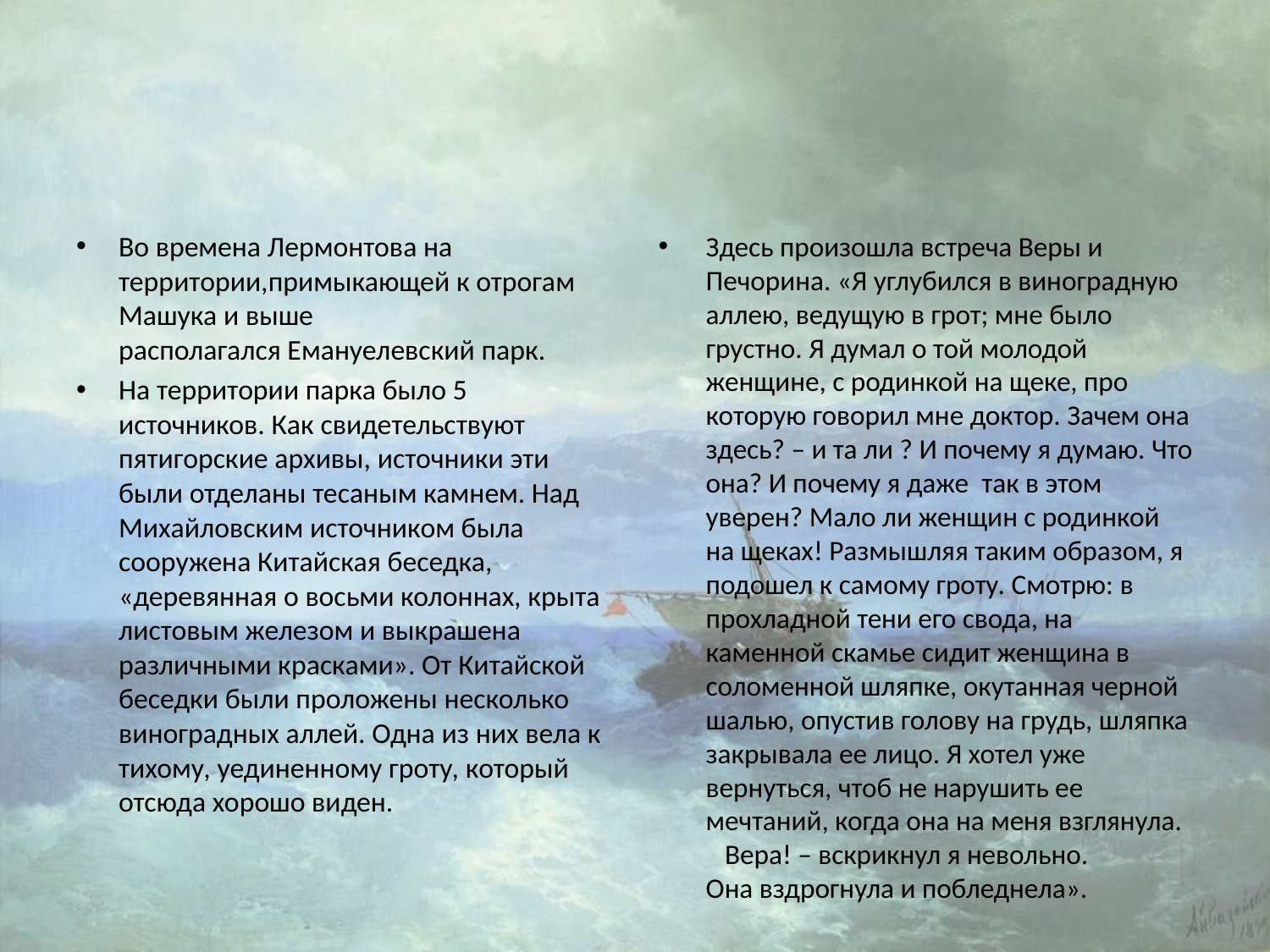

#
Во времена Лермонтова на территории,примыкающей к отрогам Машука и выше
располагался Емануелевский парк.
На территории парка было 5 источников. Как свидетельствуют пятигорские архивы, источники эти были отделаны тесаным камнем. Над Михайловским источником была сооружена Китайская беседка, «деревянная о восьми колоннах, крыта листовым железом и выкрашена различными красками». От Китайской беседки были проложены несколько виноградных аллей. Одна из них вела к тихому, уединенному гроту, который отсюда хорошо виден.
Здесь произошла встреча Веры и Печорина. «Я углубился в виноградную аллею, ведущую в грот; мне было грустно. Я думал о той молодой женщине, с родинкой на щеке, про которую говорил мне доктор. Зачем она здесь? – и та ли ? И почему я думаю. Что она? И почему я даже  так в этом уверен? Мало ли женщин с родинкой на щеках! Размышляя таким образом, я подошел к самому гроту. Смотрю: в прохладной тени его свода, на каменной скамье сидит женщина в соломенной шляпке, окутанная черной шалью, опустив голову на грудь, шляпка закрывала ее лицо. Я хотел уже вернуться, чтоб не нарушить ее мечтаний, когда она на меня взглянула.
   Вера! – вскрикнул я невольно.
Она вздрогнула и побледнела».